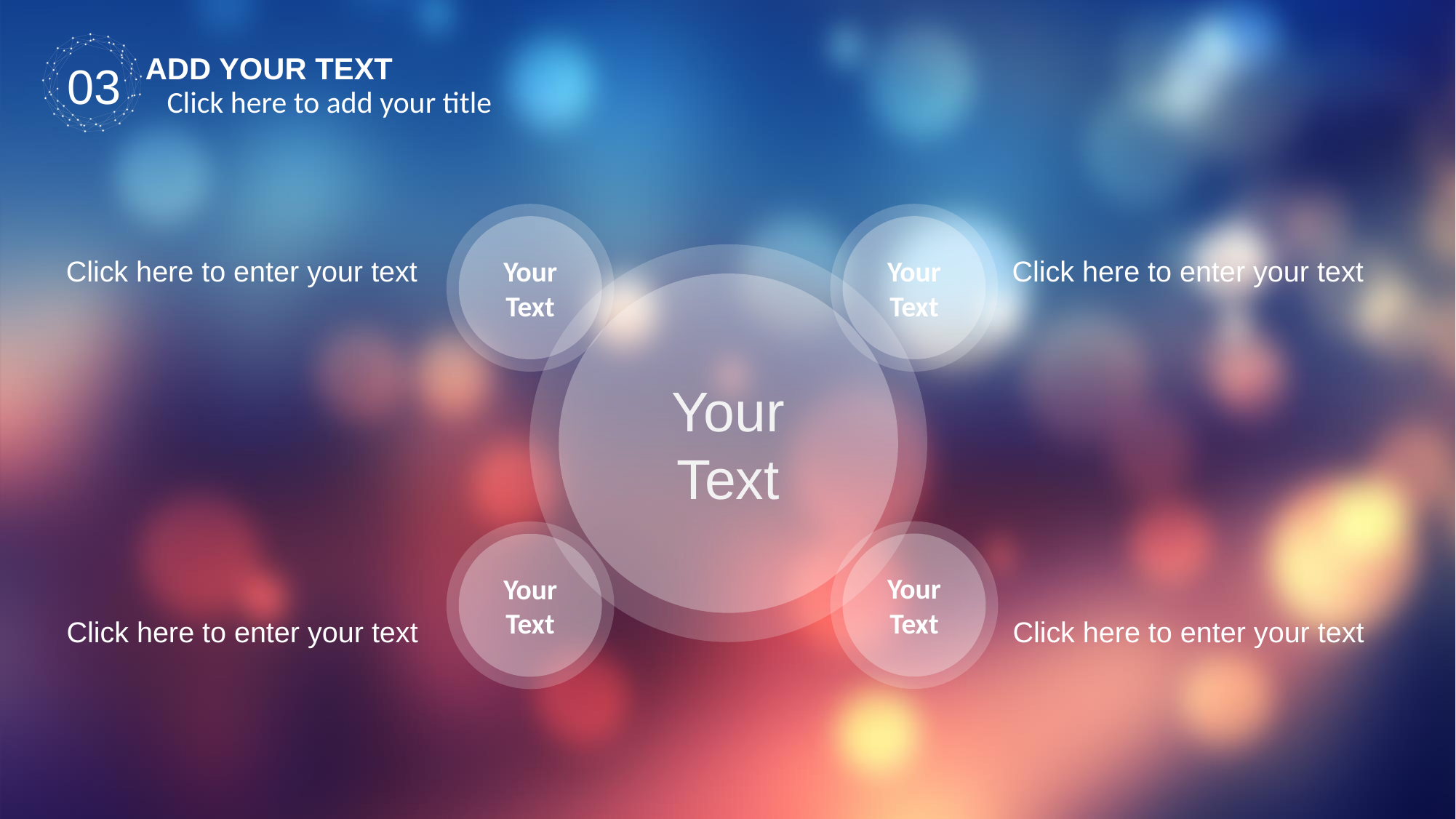

ADD YOUR TEXT
03
Click here to add your title

Your Text

Your Text
Click here to enter your text
Click here to enter your text

Your Text

Your Text

Your Text
Click here to enter your text
Click here to enter your text
23